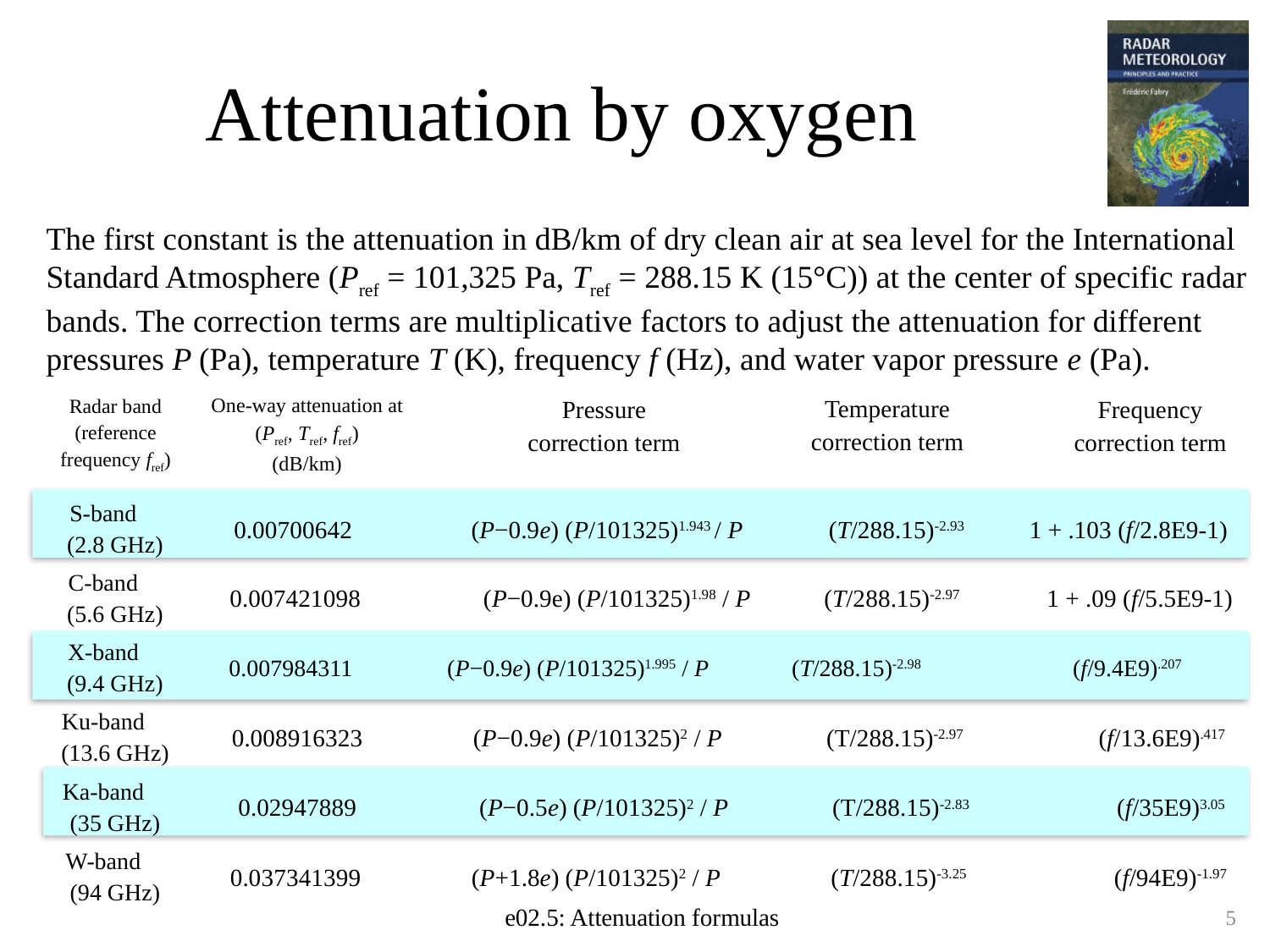

# Attenuation by oxygen
The first constant is the attenuation in dB/km of dry clean air at sea level for the International Standard Atmosphere (Pref = 101,325 Pa, Tref = 288.15 K (15°C)) at the center of specific radar bands. The correction terms are multiplicative factors to adjust the attenuation for different pressures P (Pa), temperature T (K), frequency f (Hz), and water vapor pressure e (Pa).
One-way attenuation at (Pref, Tref, fref)
(dB/km)
Temperature correction term
Radar band (reference frequency fref)
Pressure correction term
Frequency correction term
S-band     (2.8 GHz)

0.00700642	                  (P−0.9e) (P/101325)1.943 / P              (T/288.15)-2.93                  1 + .103 (f/2.8E9-1)
0.007421098                    (P−0.9e) (P/101325)1.98 / P            (T/288.15)-2.97               1 + .09 (f/5.5E9-1)
C-band     (5.6 GHz)
X-band     (9.4 GHz)
0.007984311                (P−0.9e) (P/101325)1.995 / P              (T/288.15)-2.98                          (f/9.4E9).207

Ku-band     (13.6 GHz)
0.008916323                  (P−0.9e) (P/101325)2 / P                 (T/288.15)-2.97                      (f/13.6E9).417
Ka-band     (35 GHz)
0.02947889                    (P−0.5e) (P/101325)2 / P                 (T/288.15)-2.83                        (f/35E9)3.05

W-band     (94 GHz)
0.037341399                  (P+1.8e) (P/101325)2 / P                  (T/288.15)-3.25                        (f/94E9)-1.97
e02.5: Attenuation formulas
5